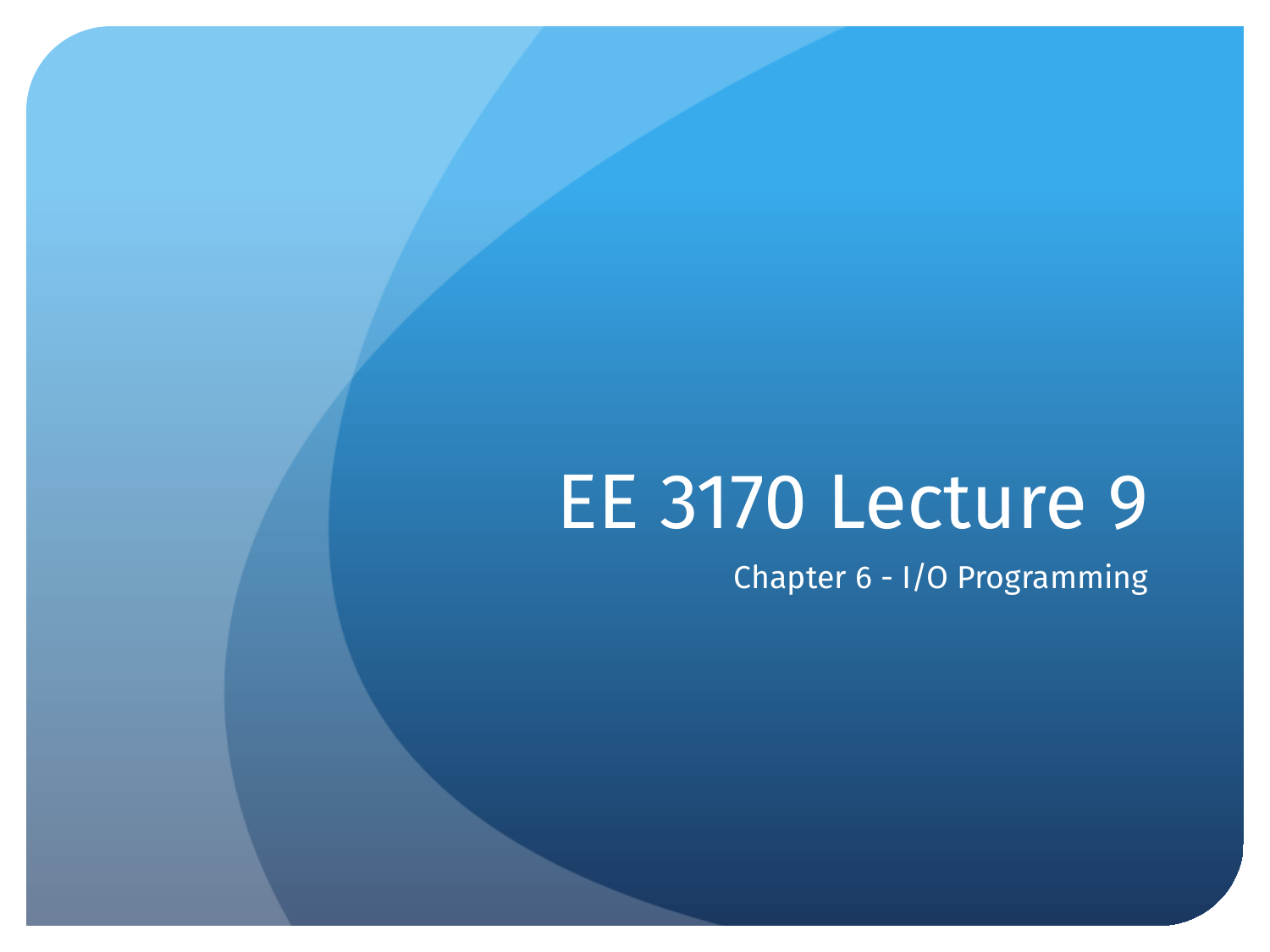

# EE 3170 Lecture 9
Chapter 6 - I/O Programming